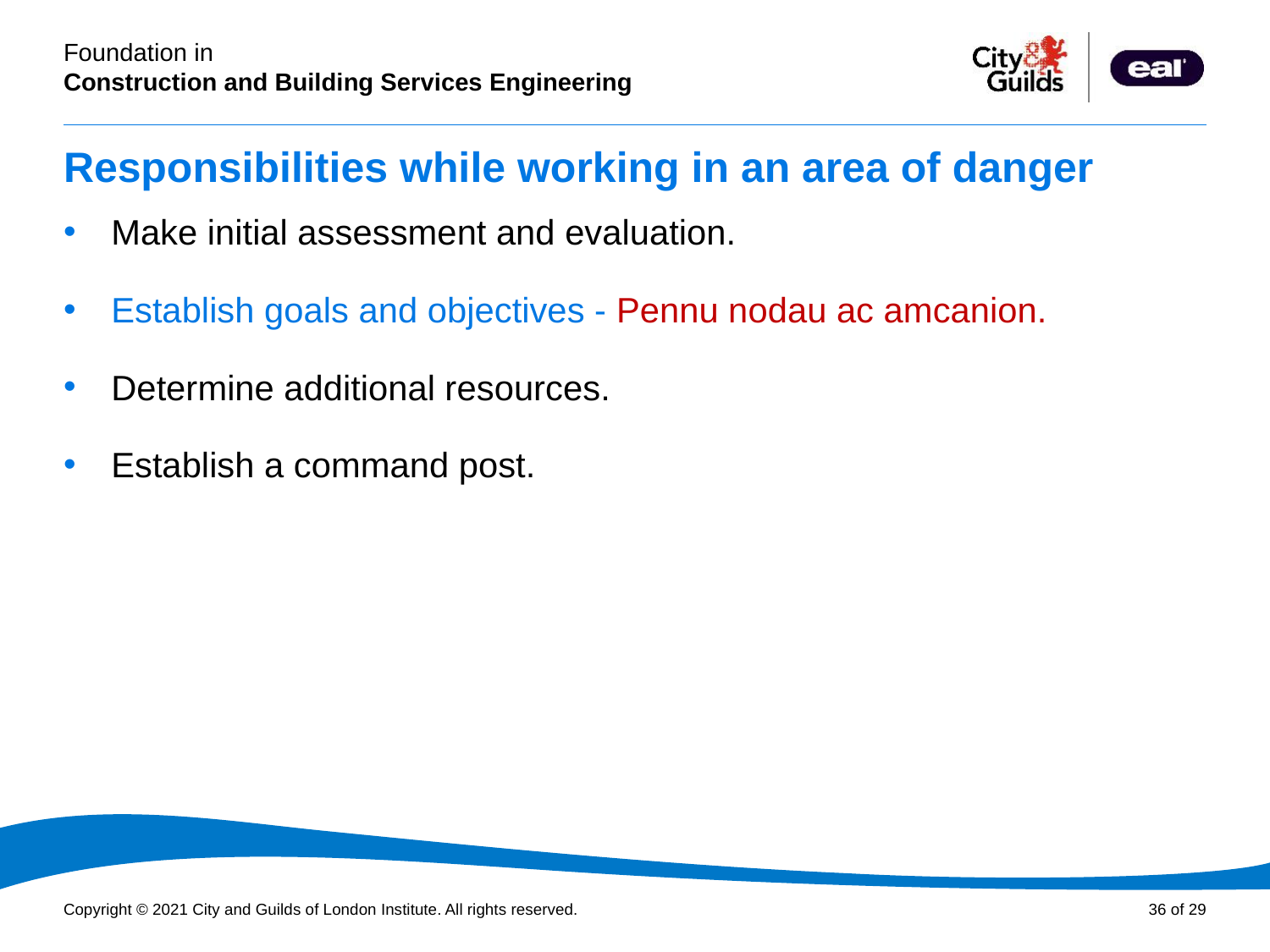

# Responsibilities while working in an area of danger
Make initial assessment and evaluation.
Establish goals and objectives - Pennu nodau ac amcanion.
Determine additional resources.
Establish a command post.